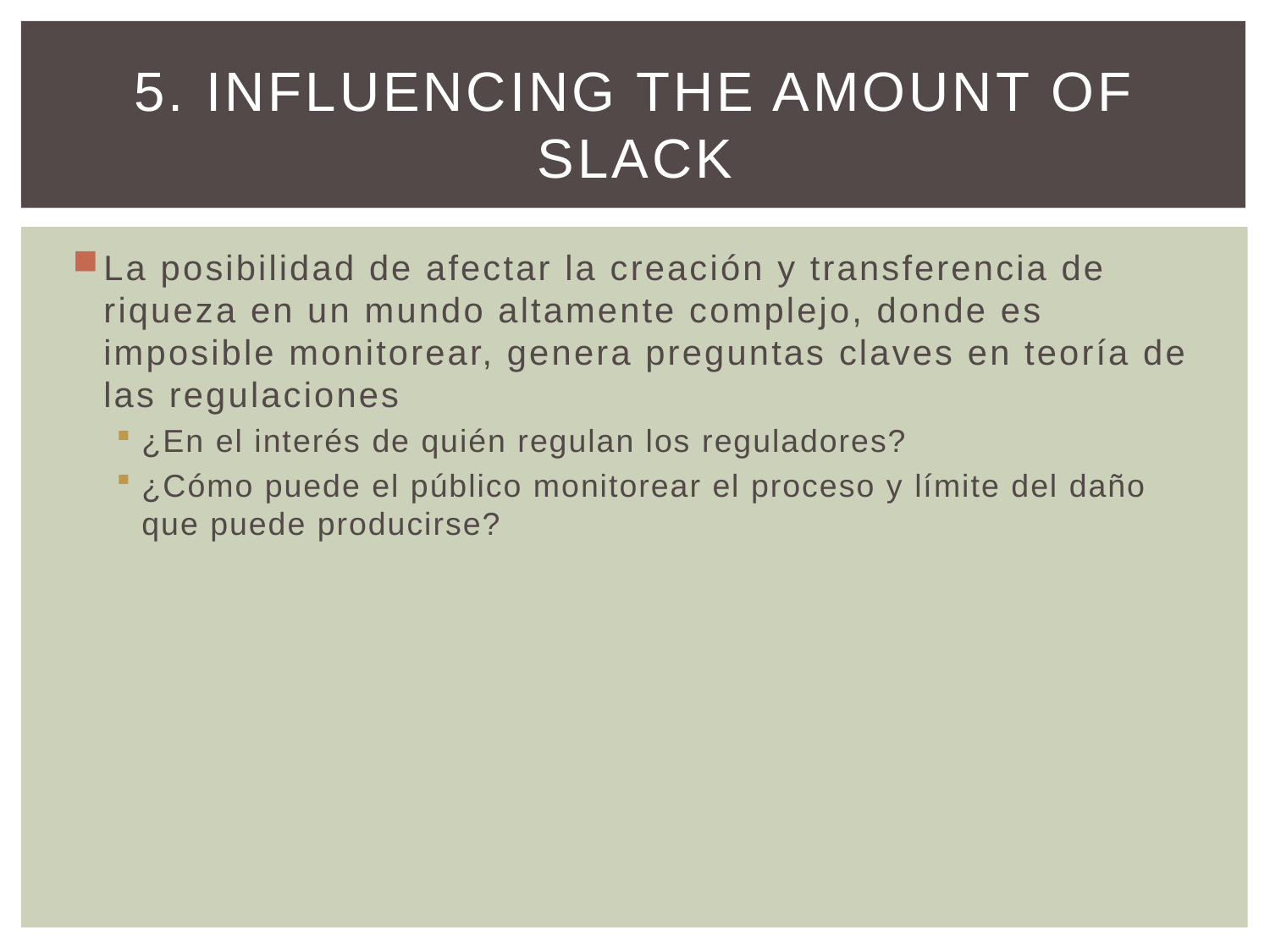

# 5. Influencing the amount of slack
La posibilidad de afectar la creación y transferencia de riqueza en un mundo altamente complejo, donde es imposible monitorear, genera preguntas claves en teoría de las regulaciones
¿En el interés de quién regulan los reguladores?
¿Cómo puede el público monitorear el proceso y límite del daño que puede producirse?